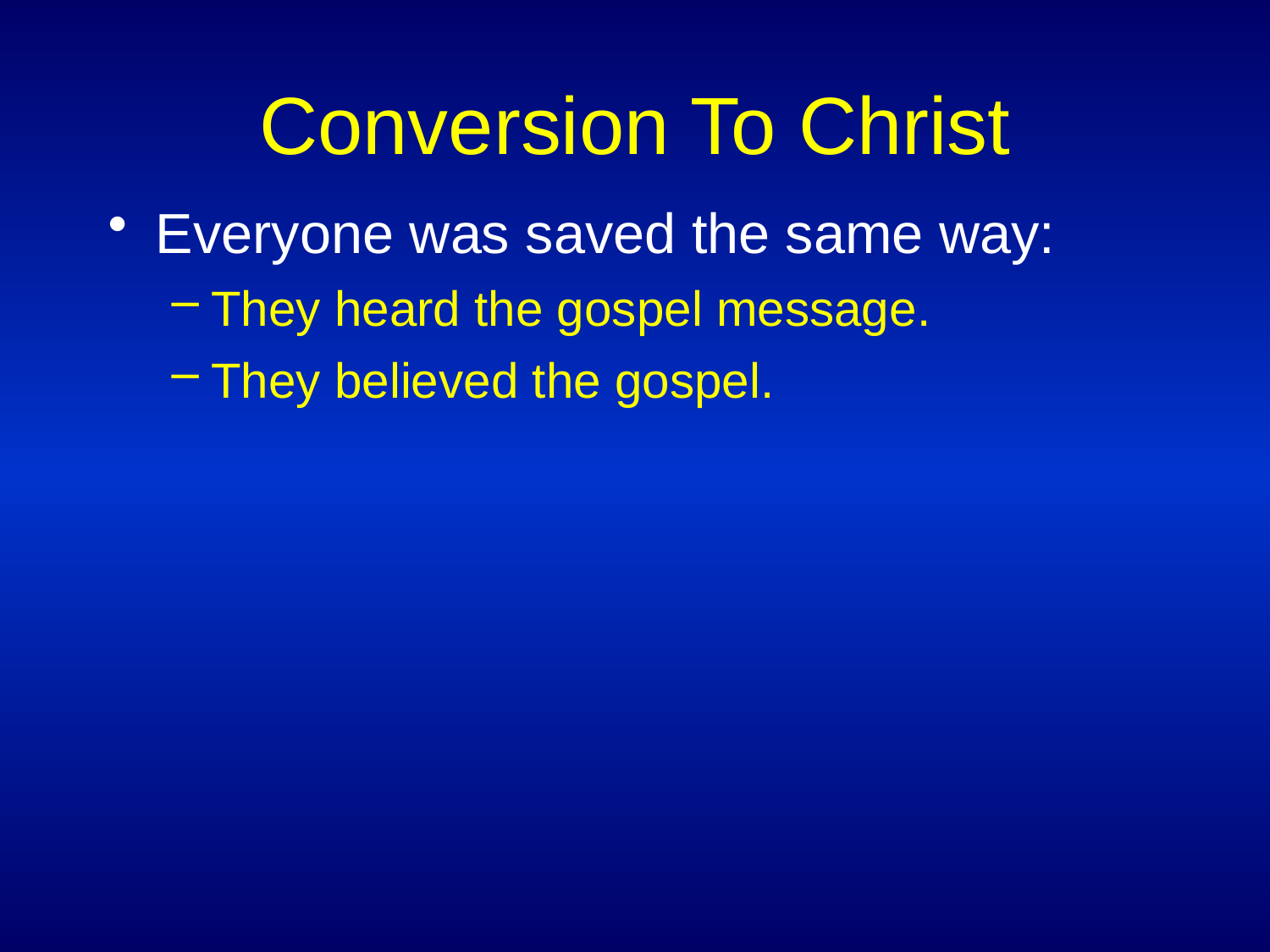

# Conversion To Christ
Everyone was saved the same way:
They heard the gospel message.
They believed the gospel.